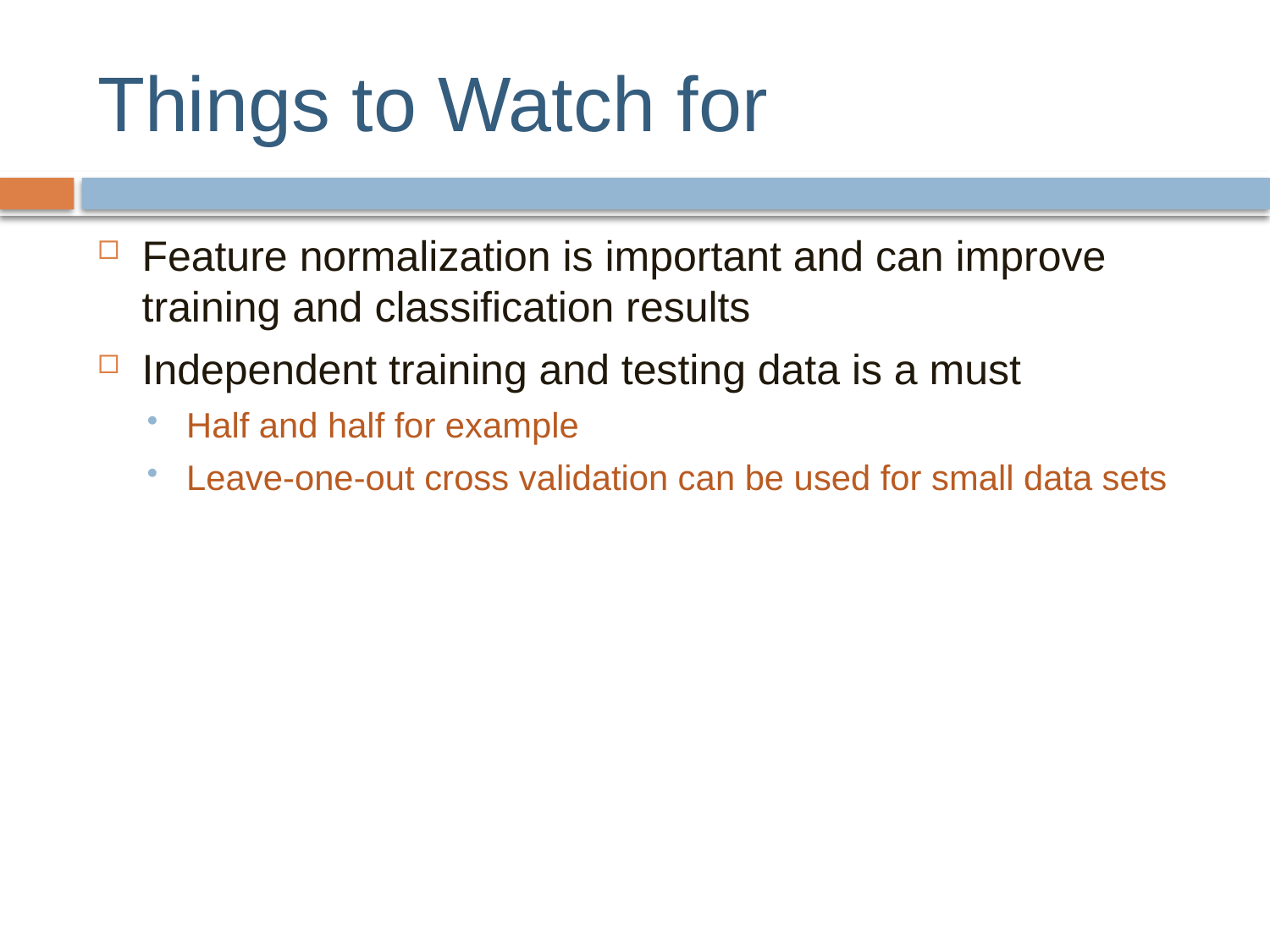

# Things to Watch for
Feature normalization is important and can improve training and classification results
Independent training and testing data is a must
Half and half for example
Leave-one-out cross validation can be used for small data sets